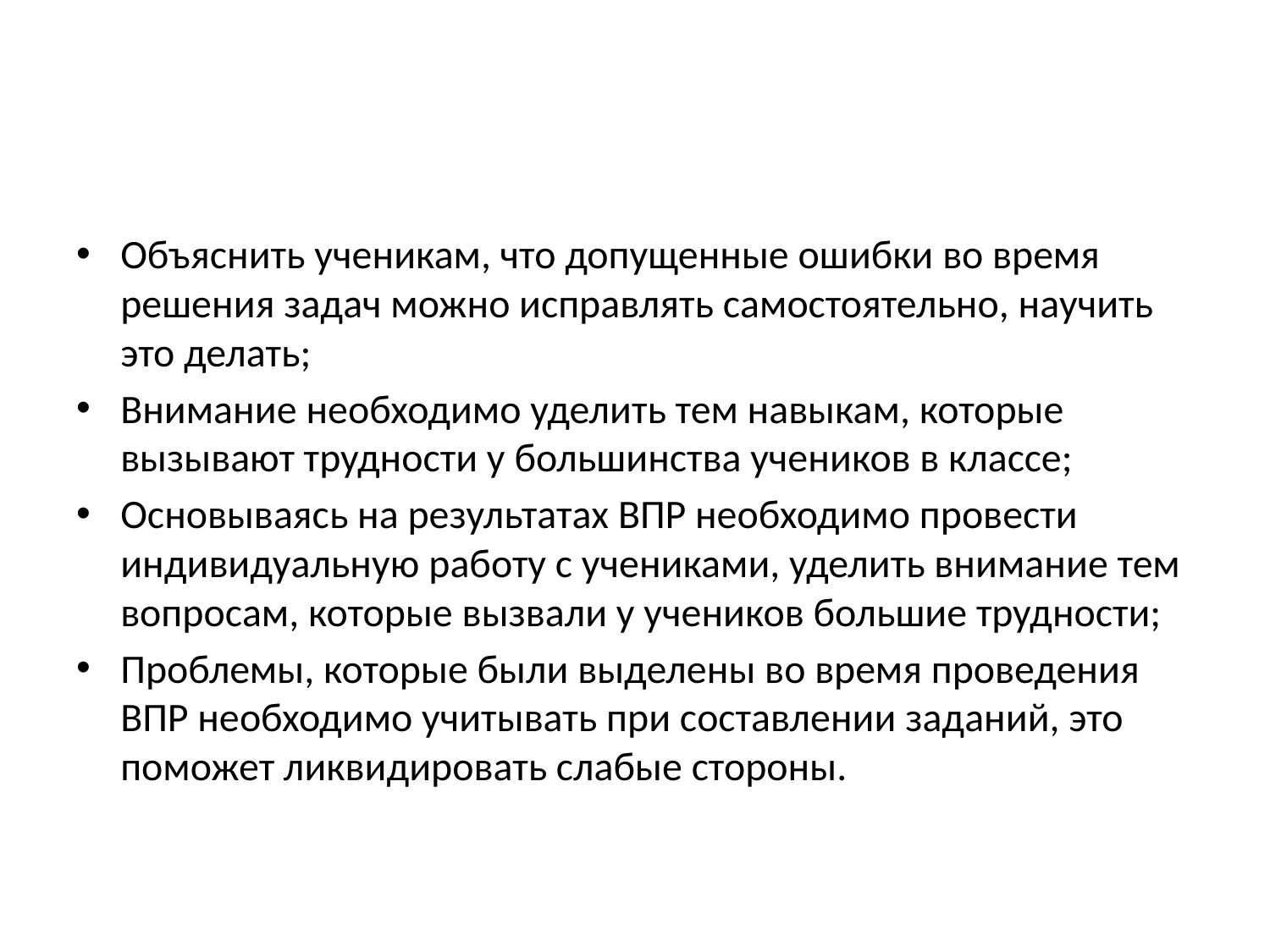

#
Объяснить ученикам, что допущенные ошибки во время решения задач можно исправлять самостоятельно, научить это делать;
Внимание необходимо уделить тем навыкам, которые вызывают трудности у большинства учеников в классе;
Основываясь на результатах ВПР необходимо провести индивидуальную работу с учениками, уделить внимание тем вопросам, которые вызвали у учеников большие трудности;
Проблемы, которые были выделены во время проведения ВПР необходимо учитывать при составлении заданий, это поможет ликвидировать слабые стороны.